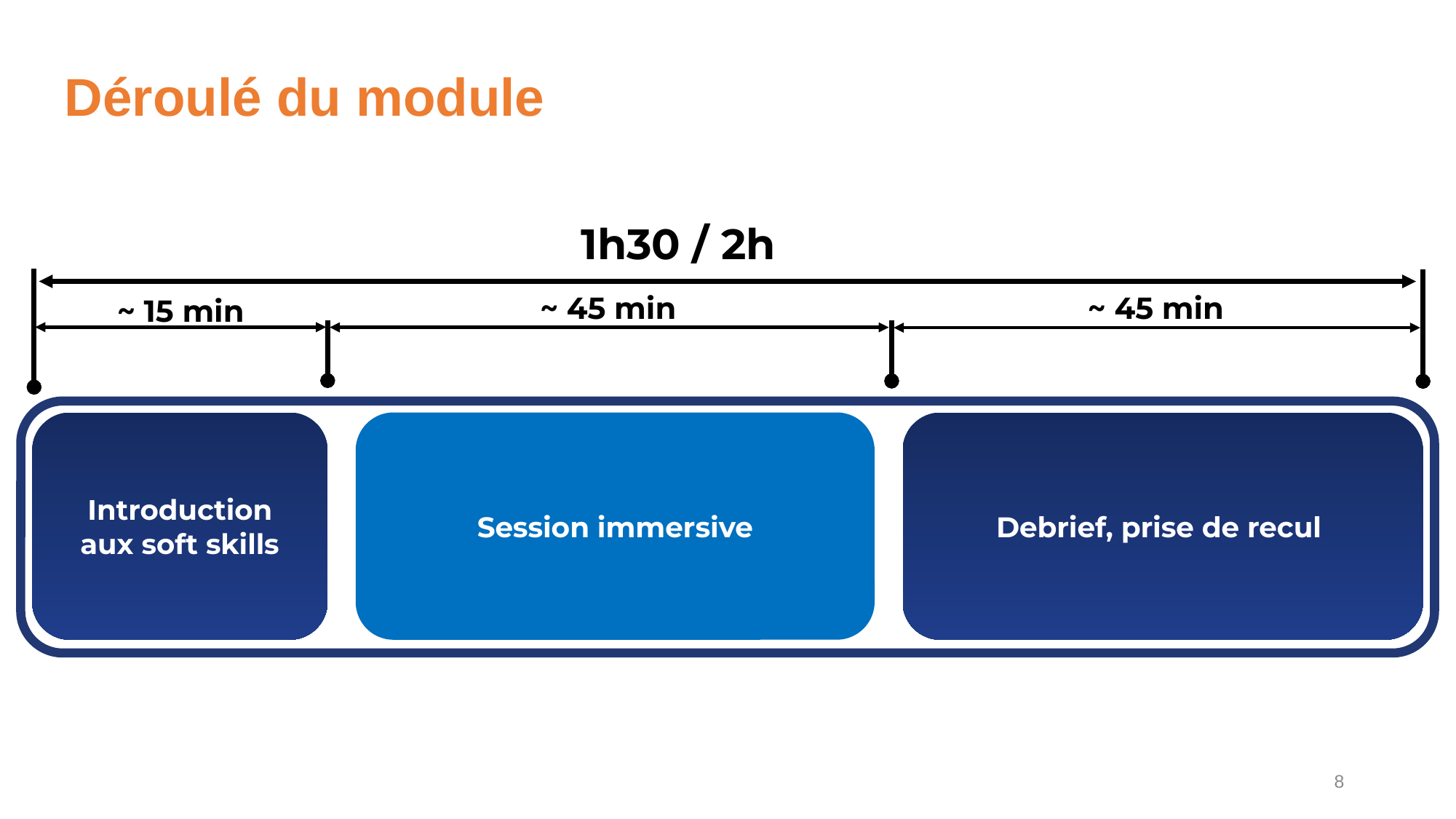

# Déroulé du module
1h30 / 2h

~ 45 min
~ 45 min
~ 15 min

Session immersive
Introduction aux soft skills
Debrief, prise de recul
8